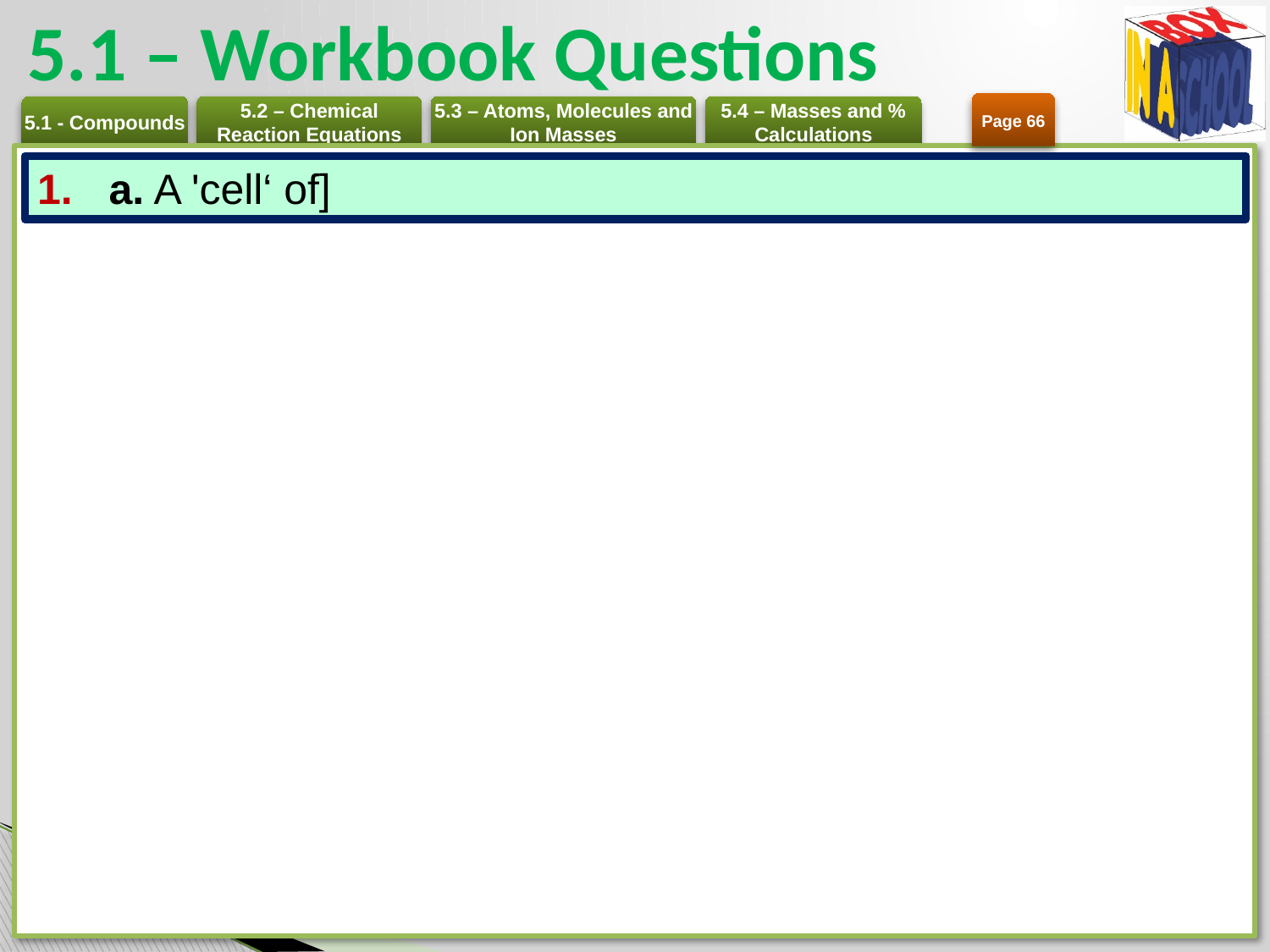

# 5.1 – Workbook Questions
Page 66
a. A 'cell‘ of]